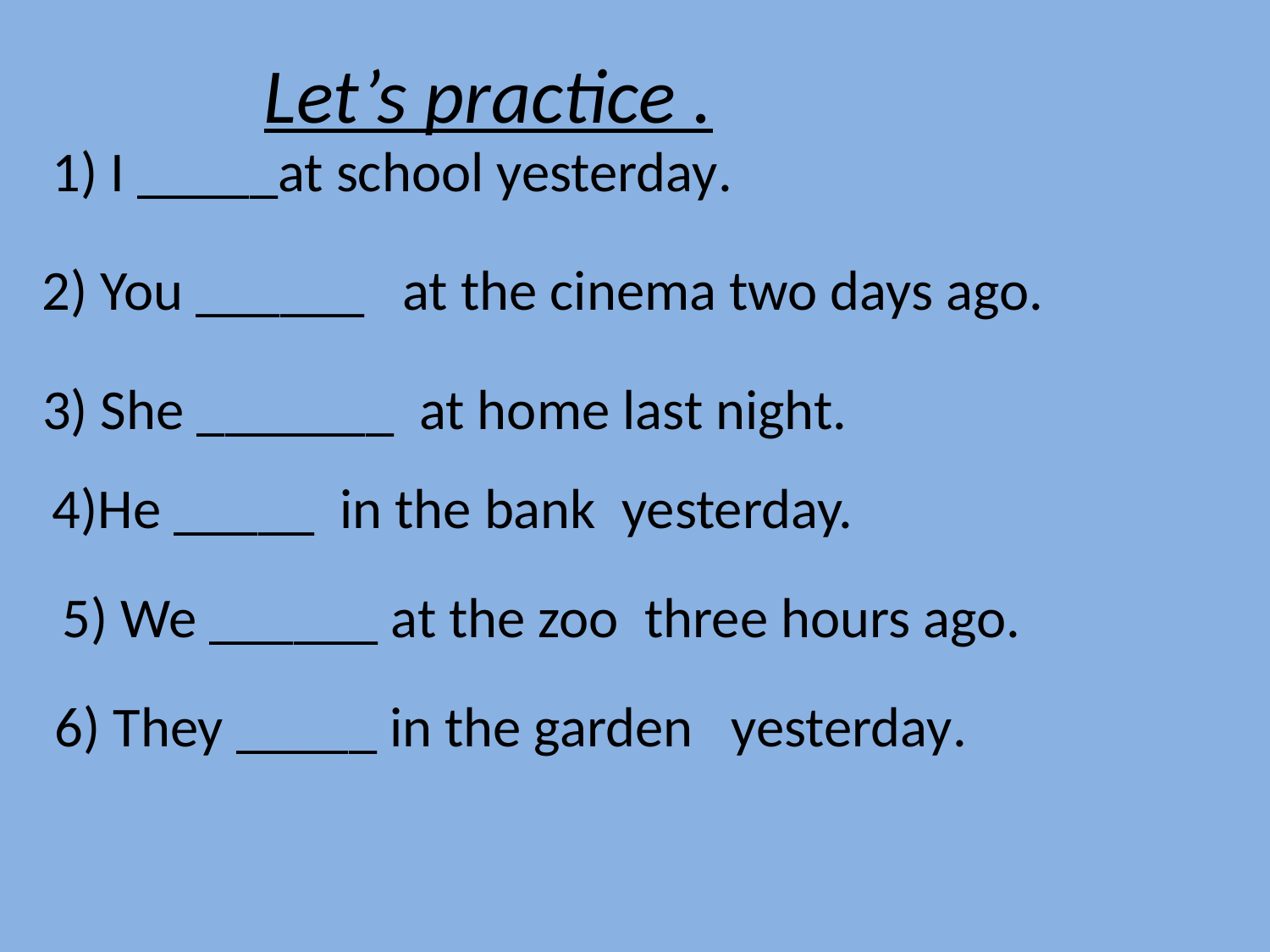

Let’s practice .
1) I _____at school yesterday.
2) You ______   at the cinema two days ago.
3) She _______  at home last night.
4)He _____  in the bank  yesterday.
5) We ______ at the zoo  three hours ago.
 6) They _____ in the garden   yesterday.